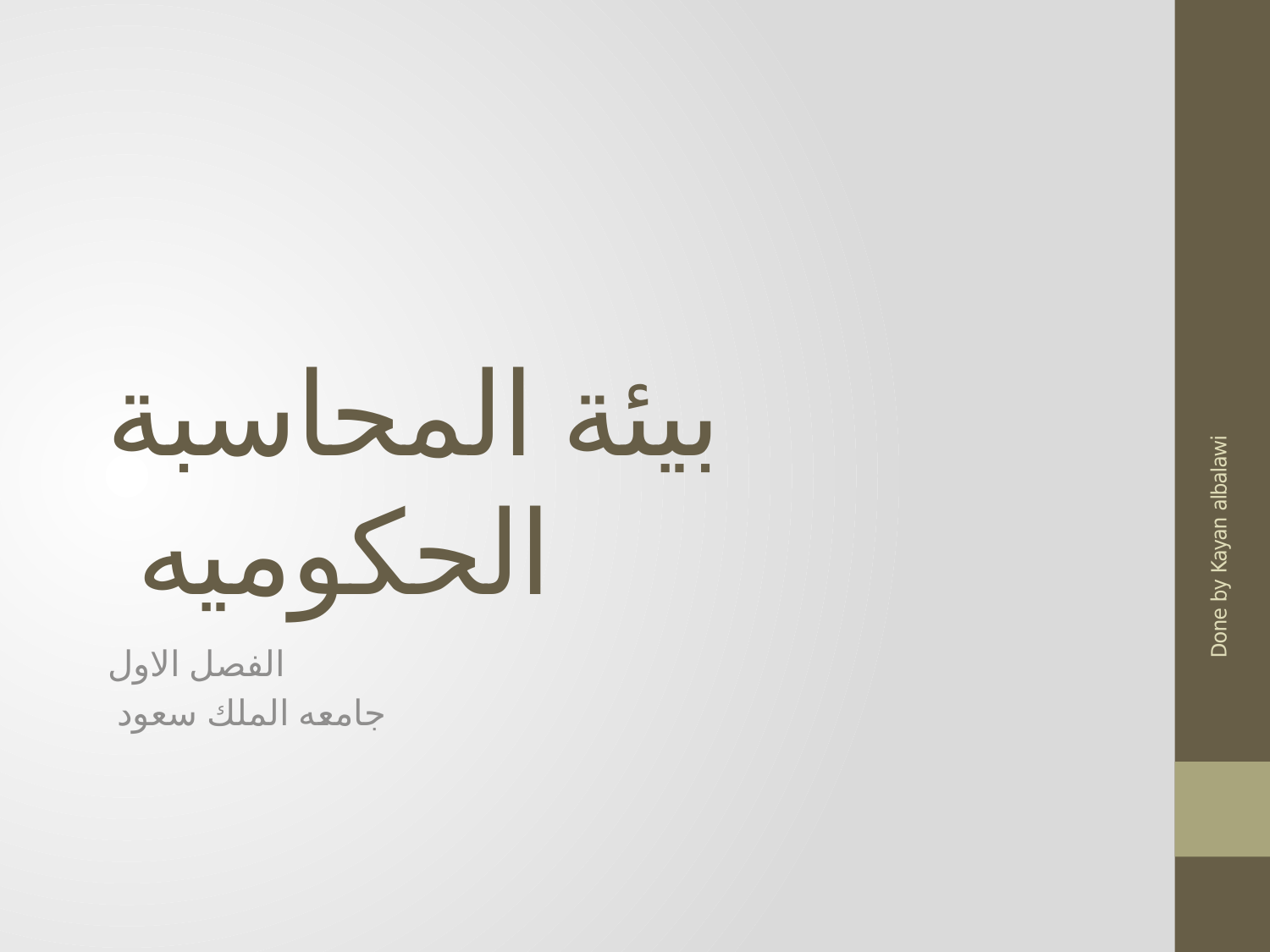

# بيئة المحاسبة الحكوميه
Done by Kayan albalawi
الفصل الاول
جامعه الملك سعود